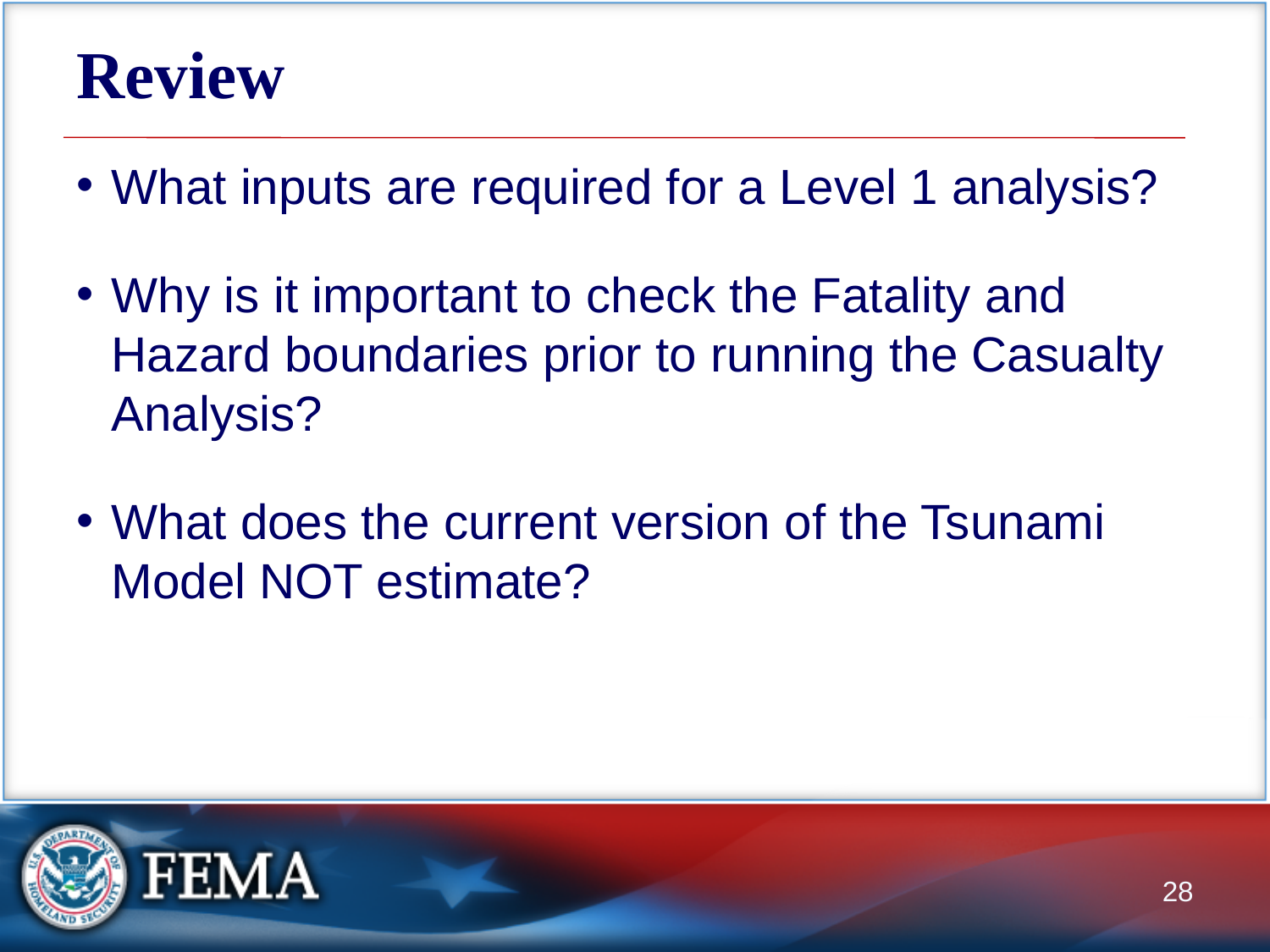

# Review
What inputs are required for a Level 1 analysis?
Why is it important to check the Fatality and Hazard boundaries prior to running the Casualty Analysis?
What does the current version of the Tsunami Model NOT estimate?
28